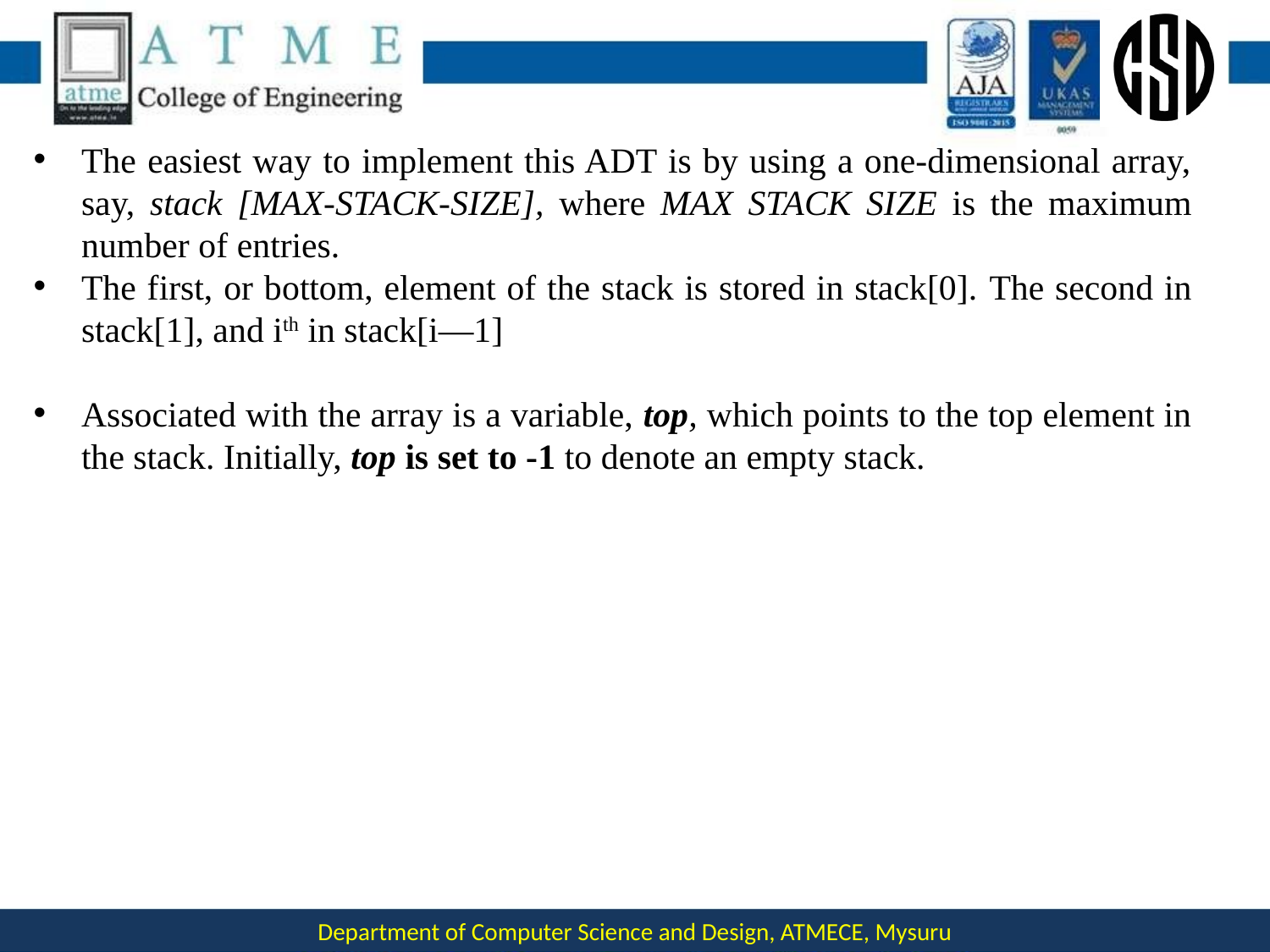

The easiest way to implement this ADT is by using a one-dimensional array, say, stack [MAX-STACK-SIZE], where MAX STACK SIZE is the maximum number of entries.
The first, or bottom, element of the stack is stored in stack[0]. The second in stack[1], and ith in stack[i—1]

Associated with the array is a variable, top, which points to the top element in the stack. Initially, top is set to -1 to denote an empty stack.